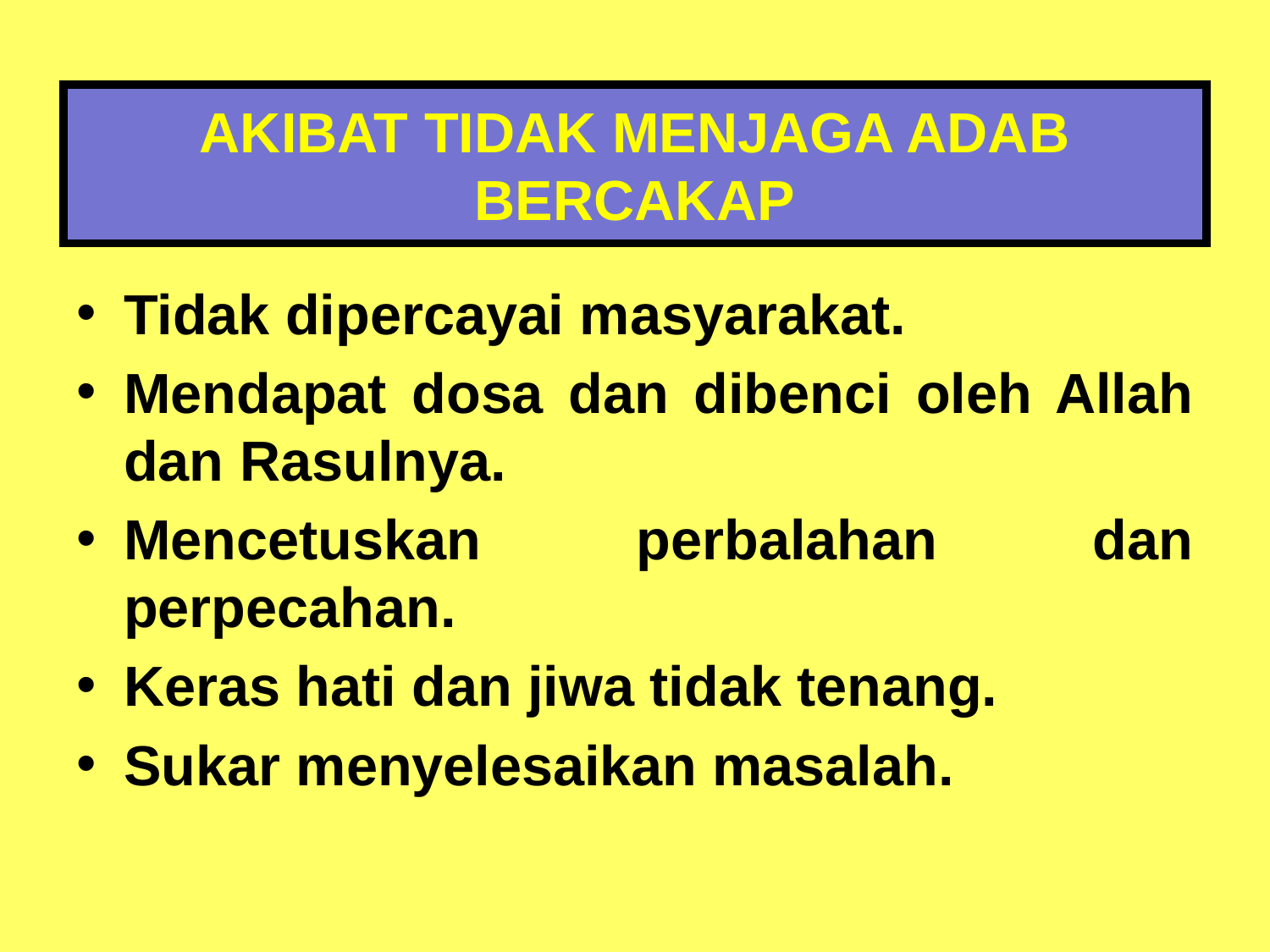

AKIBAT TIDAK MENJAGA ADAB BERCAKAP

Tidak dipercayai masyarakat.
Mendapat dosa dan dibenci oleh Allah dan Rasulnya.
Mencetuskan perbalahan dan perpecahan.
Keras hati dan jiwa tidak tenang.
Sukar menyelesaikan masalah.